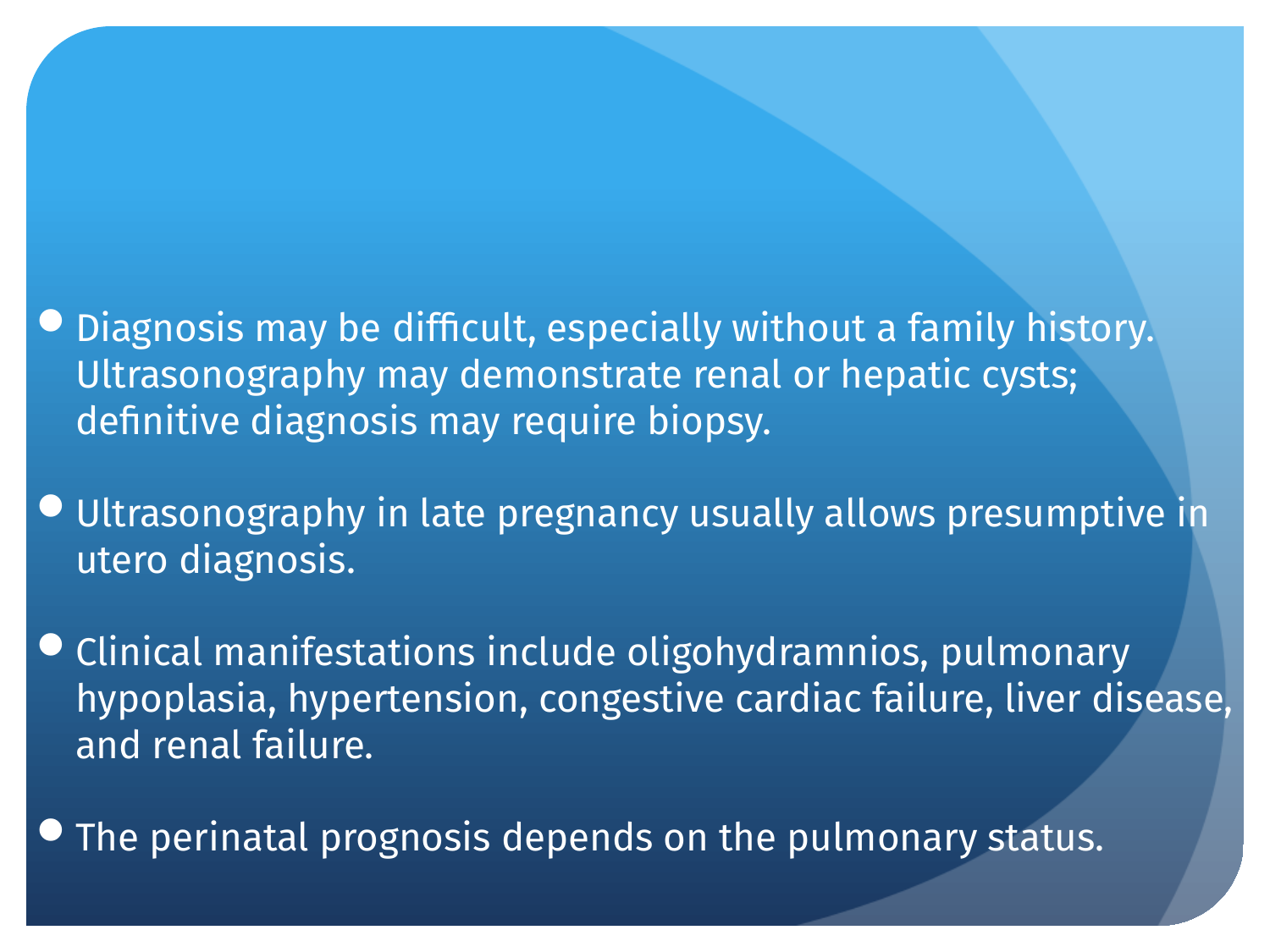

#
Diagnosis may be difficult, especially without a family history. Ultrasonography may demonstrate renal or hepatic cysts; definitive diagnosis may require biopsy.
Ultrasonography in late pregnancy usually allows presumptive in utero diagnosis.
Clinical manifestations include oligohydramnios, pulmonary hypoplasia, hypertension, congestive cardiac failure, liver disease, and renal failure.
The perinatal prognosis depends on the pulmonary status.